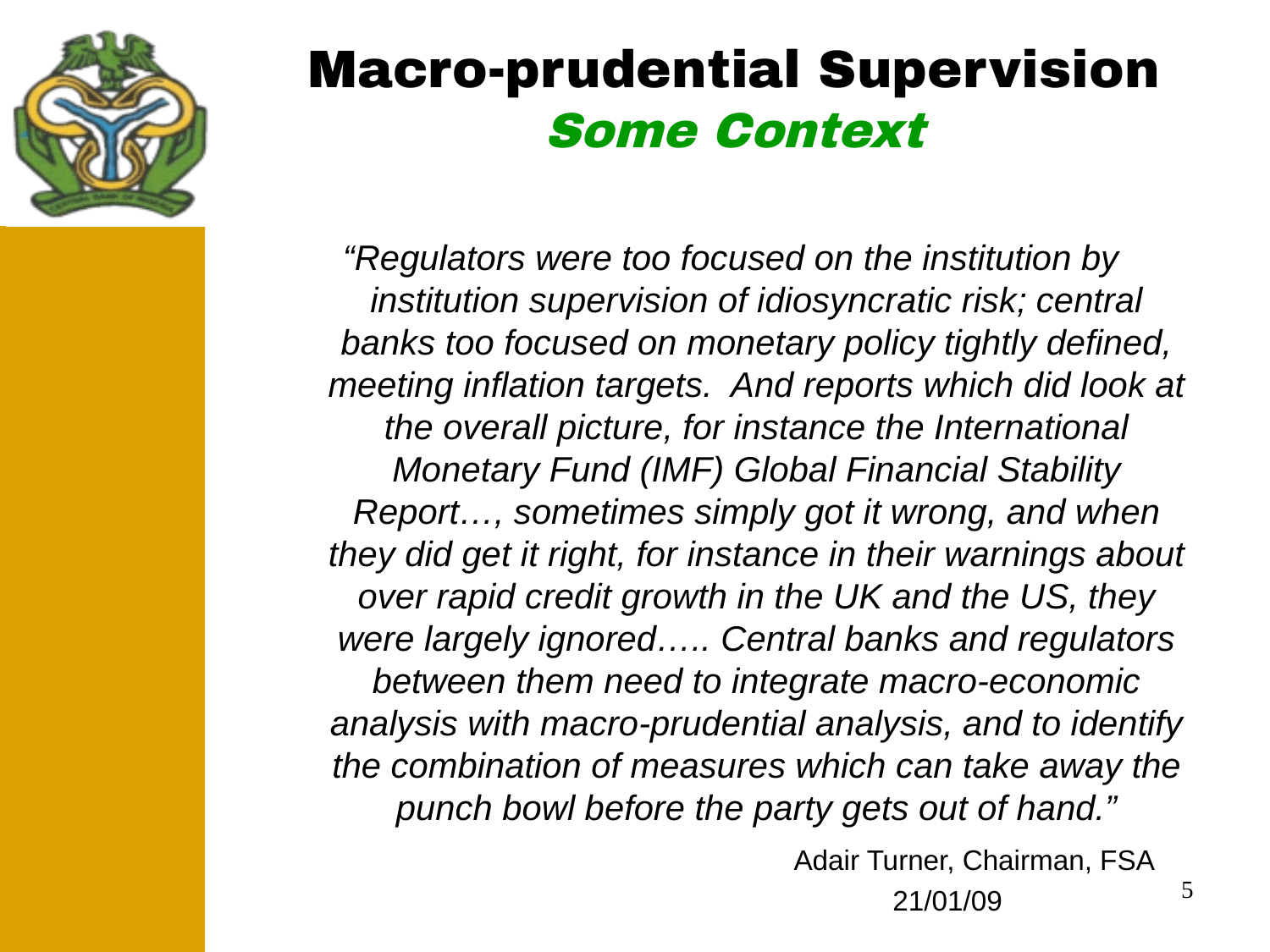

Macro-prudential Supervision
Some Context
#
 After
 “Regulators were too focused on the institution by institution supervision of idiosyncratic risk; central banks too focused on monetary policy tightly defined, meeting inflation targets.  And reports which did look at the overall picture, for instance the International Monetary Fund (IMF) Global Financial Stability Report…, sometimes simply got it wrong, and when they did get it right, for instance in their warnings about over rapid credit growth in the UK and the US, they were largely ignored….. Central banks and regulators between them need to integrate macro-economic analysis with macro-prudential analysis, and to identify the combination of measures which can take away the punch bowl before the party gets out of hand.”
                                                       Adair Turner, Chairman, FSA
                                                                                 21/01/09

5